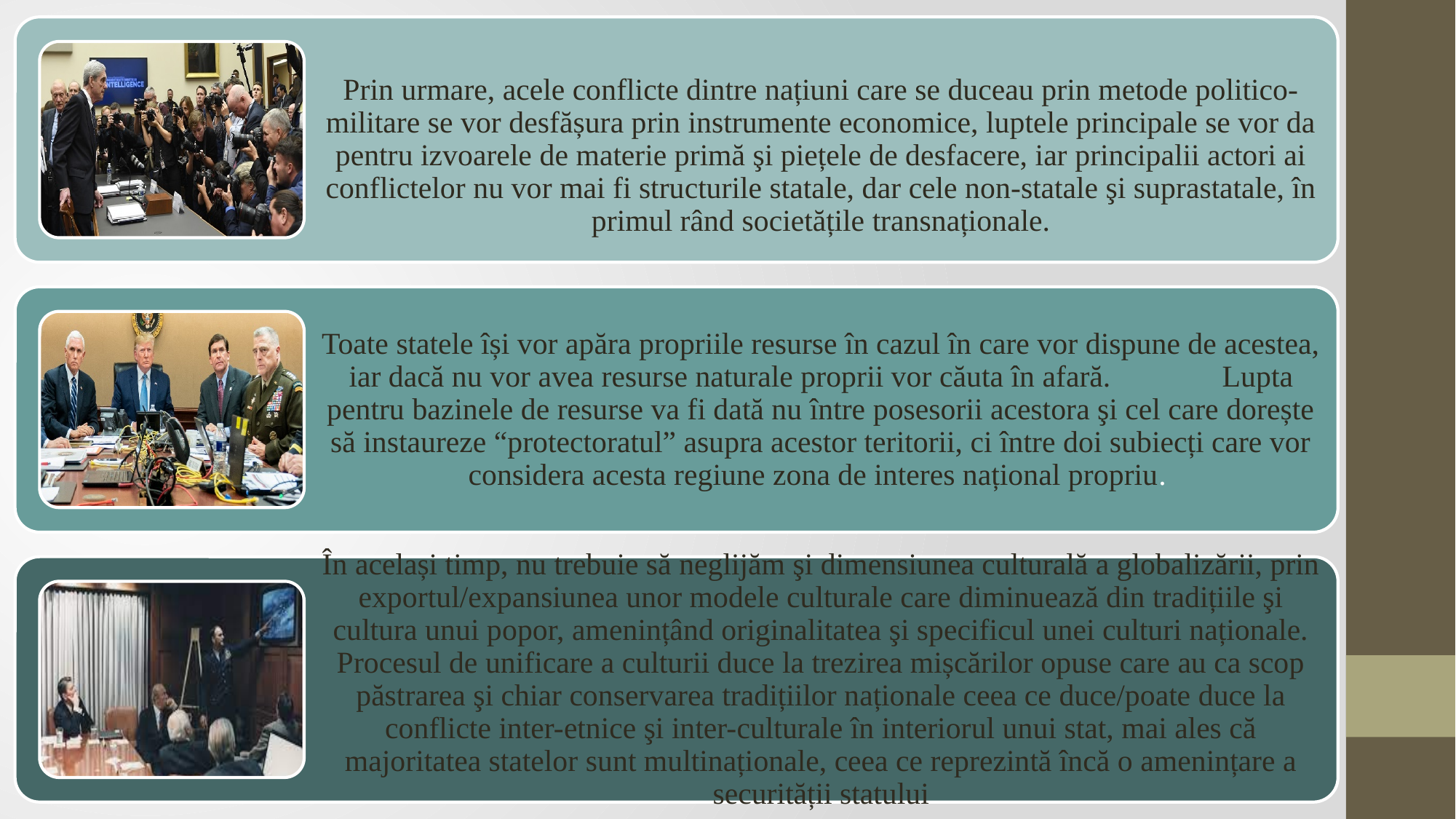

Prin urmare, acele conflicte dintre națiuni care se duceau prin metode politico-militare se vor desfășura prin instrumente economice, luptele principale se vor da pentru izvoarele de materie primă şi piețele de desfacere, iar principalii actori ai conflictelor nu vor mai fi structurile statale, dar cele non-statale şi suprastatale, în primul rând societățile transnaționale.
Toate statele își vor apăra propriile resurse în cazul în care vor dispune de acestea, iar dacă nu vor avea resurse naturale proprii vor căuta în afară. 	Lupta pentru bazinele de resurse va fi dată nu între posesorii acestora şi cel care dorește să instaureze “protectoratul” asupra acestor teritorii, ci între doi subiecți care vor considera acesta regiune zona de interes național propriu.
În același timp, nu trebuie să neglijăm şi dimensiunea culturală a globalizării, prin exportul/expansiunea unor modele culturale care diminuează din tradițiile şi cultura unui popor, amenințând originalitatea şi specificul unei culturi naționale. Procesul de unificare a culturii duce la trezirea mișcărilor opuse care au ca scop păstrarea şi chiar conservarea tradițiilor naționale ceea ce duce/poate duce la conflicte inter-etnice şi inter-culturale în interiorul unui stat, mai ales că majoritatea statelor sunt multinaționale, ceea ce reprezintă încă o amenințare a securității statului